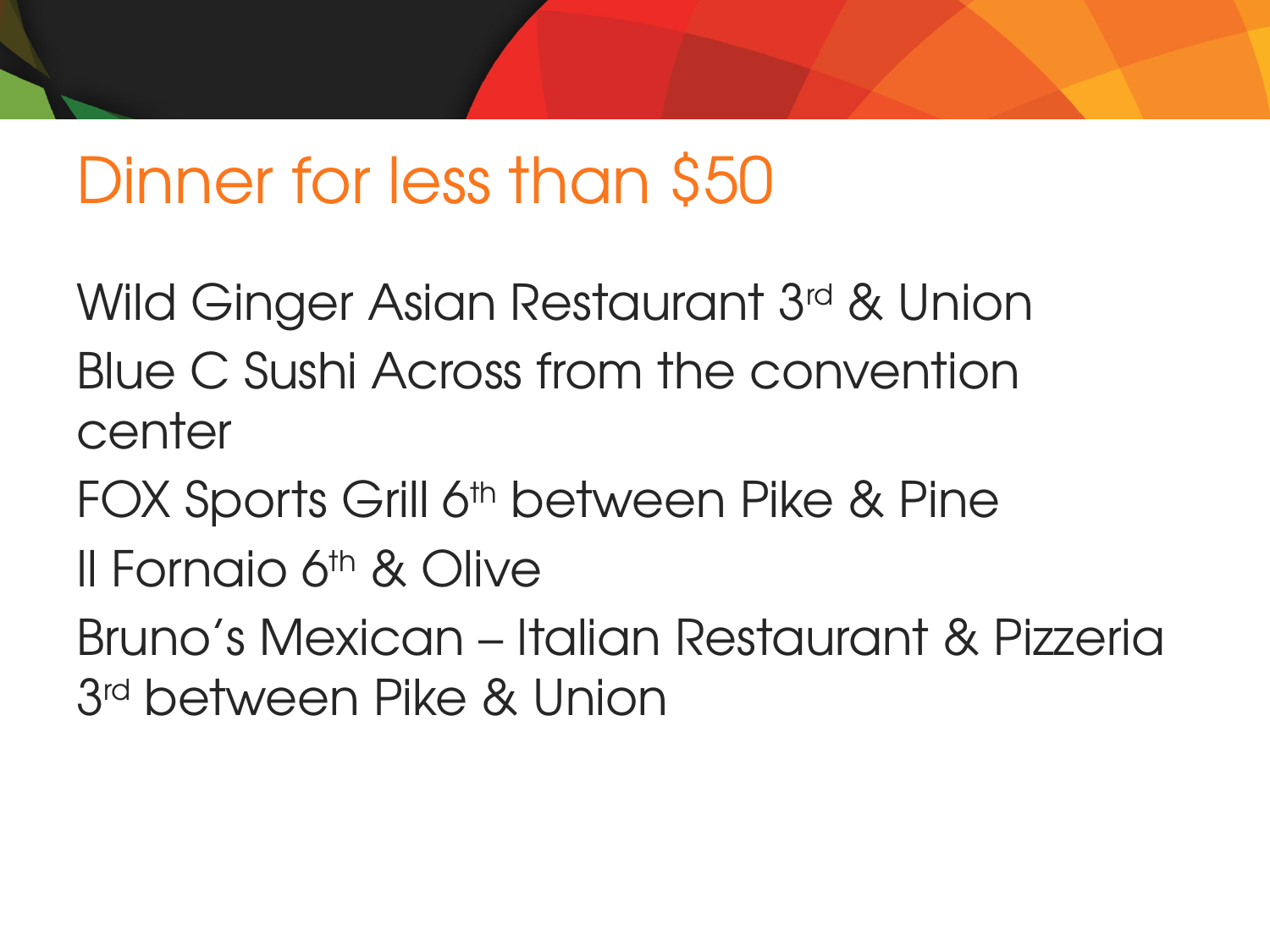

# Dinner for less than $50
Wild Ginger Asian Restaurant 3rd & Union
Blue C Sushi Across from the convention 	center
FOX Sports Grill 6th between Pike & Pine
Il Fornaio 6th & Olive
Bruno’s Mexican – Italian Restaurant & Pizzeria 3rd between Pike & Union